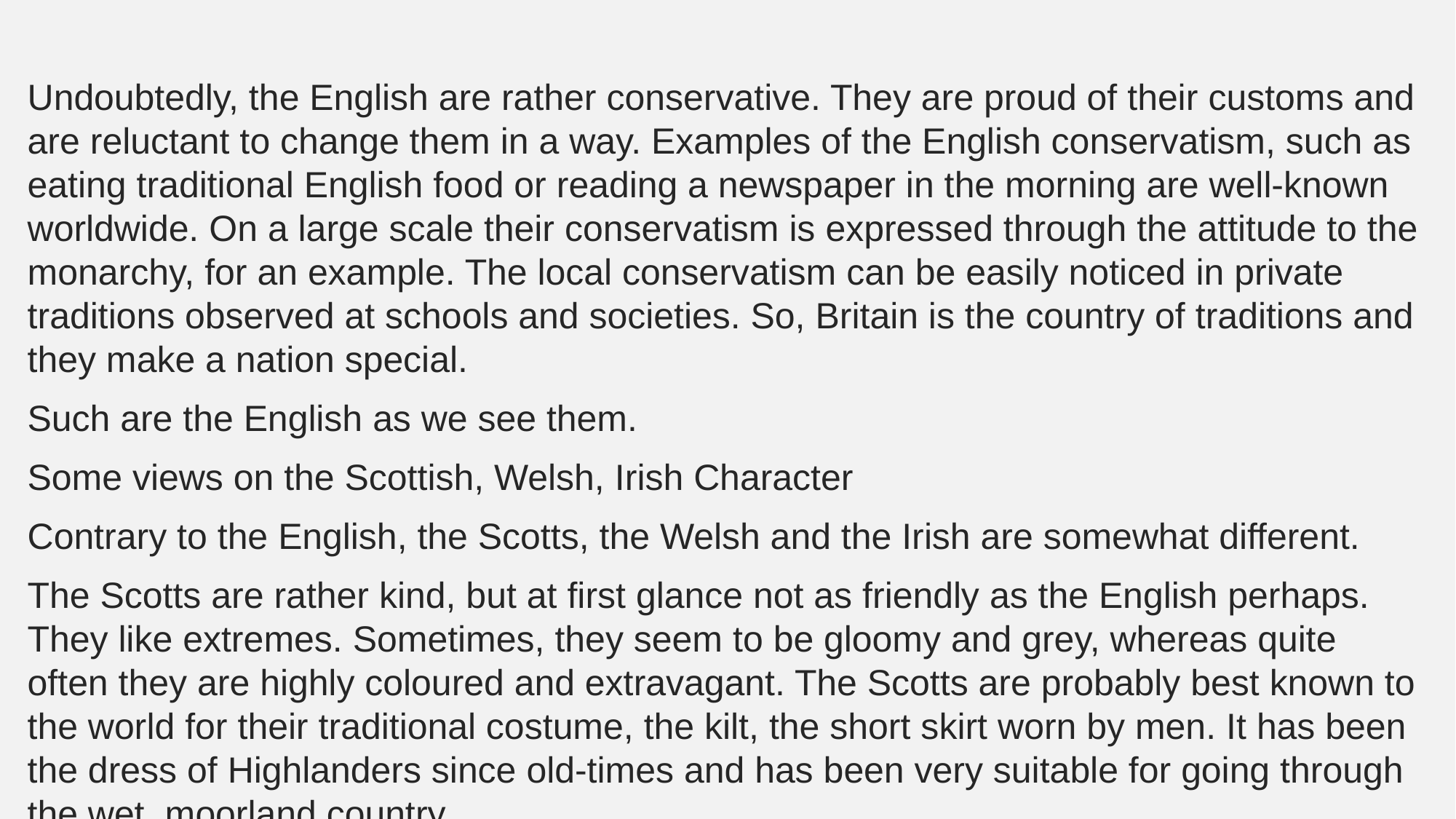

#
Undoubtedly, the English are rather conservative. They are proud of their customs and are reluctant to change them in a way. Examples of the English conservatism, such as eating traditional English food or reading a newspaper in the morning are well-known worldwide. On a large scale their conservatism is expressed through the attitude to the monarchy, for an example. The local conservatism can be easily noticed in private traditions observed at schools and societies. So, Britain is the country of traditions and they make a nation special.
Such are the English as we see them.
Some views on the Scottish, Welsh, Irish Character
Contrary to the English, the Scotts, the Welsh and the Irish are somewhat different.
The Scotts are rather kind, but at first glance not as friendly as the English perhaps. They like extremes. Sometimes, they seem to be gloomy and grey, whereas quite often they are highly coloured and extravagant. The Scotts are probably best known to the world for their traditional costume, the kilt, the short skirt worn by men. It has been the dress of Highlanders since old-times and has been very suitable for going through the wet, moorland country.